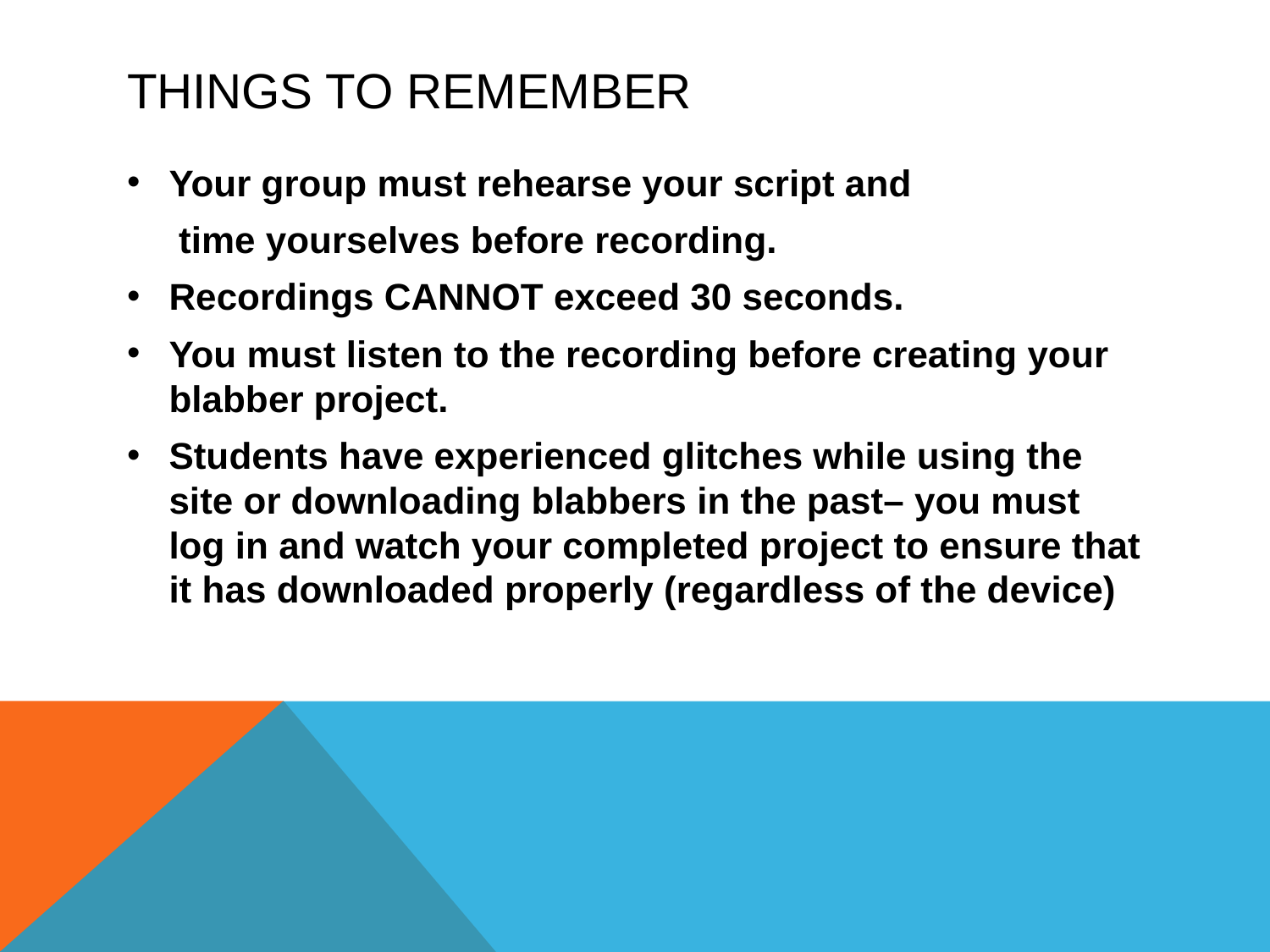

# Things to remember
Your group must rehearse your script and
     time yourselves before recording.
Recordings CANNOT exceed 30 seconds.
You must listen to the recording before creating your blabber project.
Students have experienced glitches while using the site or downloading blabbers in the past– you must log in and watch your completed project to ensure that it has downloaded properly (regardless of the device)